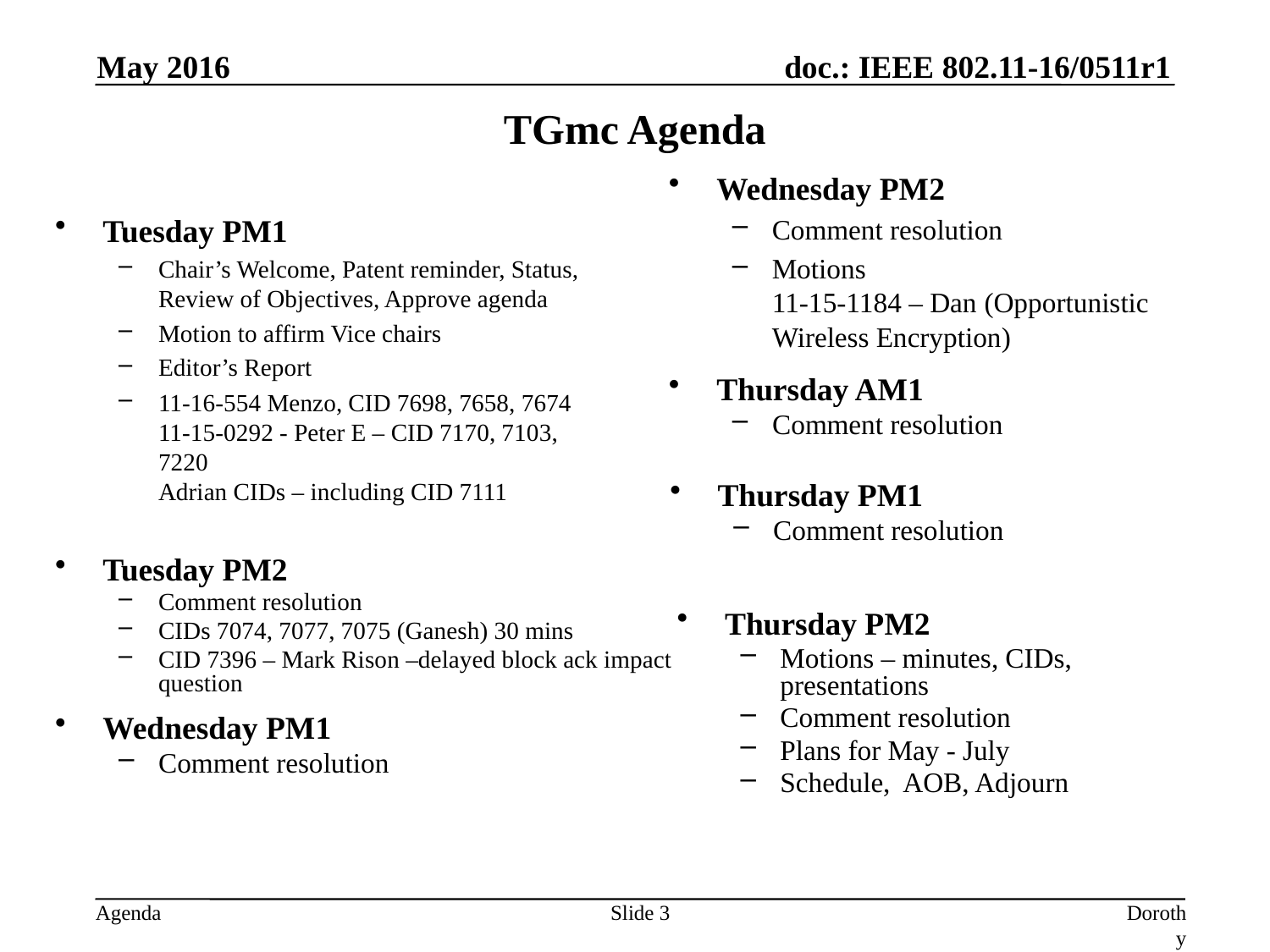

May 2016
# TGmc Agenda
Wednesday PM2
Comment resolution
Motions
11-15-1184 – Dan (Opportunistic Wireless Encryption)

Tuesday PM1
Chair’s Welcome, Patent reminder, Status, Review of Objectives, Approve agenda
Motion to affirm Vice chairs
Editor’s Report
11-16-554 Menzo, CID 7698, 7658, 7674
11-15-0292 - Peter E – CID 7170, 7103, 7220
Adrian CIDs – including CID 7111
Thursday AM1
Comment resolution
Thursday PM1
Comment resolution
Tuesday PM2
Comment resolution
CIDs 7074, 7077, 7075 (Ganesh) 30 mins
CID 7396 – Mark Rison –delayed block ack impact question
Thursday PM2
Motions – minutes, CIDs, presentations
Comment resolution
Plans for May - July
Schedule,  AOB, Adjourn
Wednesday PM1
Comment resolution
Slide 3
Dorothy Stanley, HP Enterprise